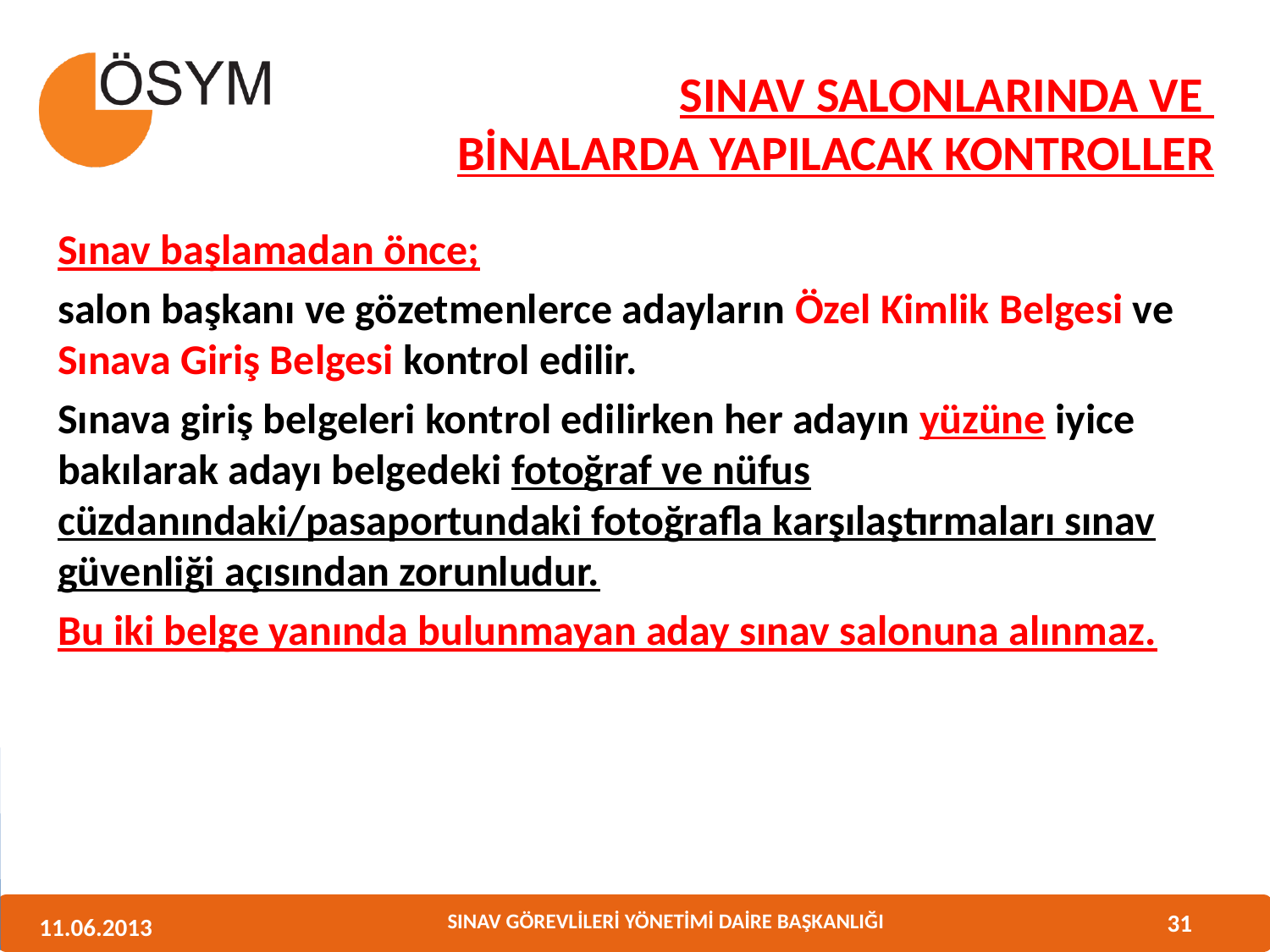

# SINAV SALONLARINDA VE BİNALARDA YAPILACAK KONTROLLER
Sınav başlamadan önce;
salon başkanı ve gözetmenlerce adayların Özel Kimlik Belgesi ve Sınava Giriş Belgesi kontrol edilir.
Sınava giriş belgeleri kontrol edilirken her adayın yüzüne iyice bakılarak adayı belgedeki fotoğraf ve nüfus cüzdanındaki/pasaportundaki fotoğrafla karşılaştırmaları sınav güvenliği açısından zorunludur.
Bu iki belge yanında bulunmayan aday sınav salonuna alınmaz.
31
11.06.2013